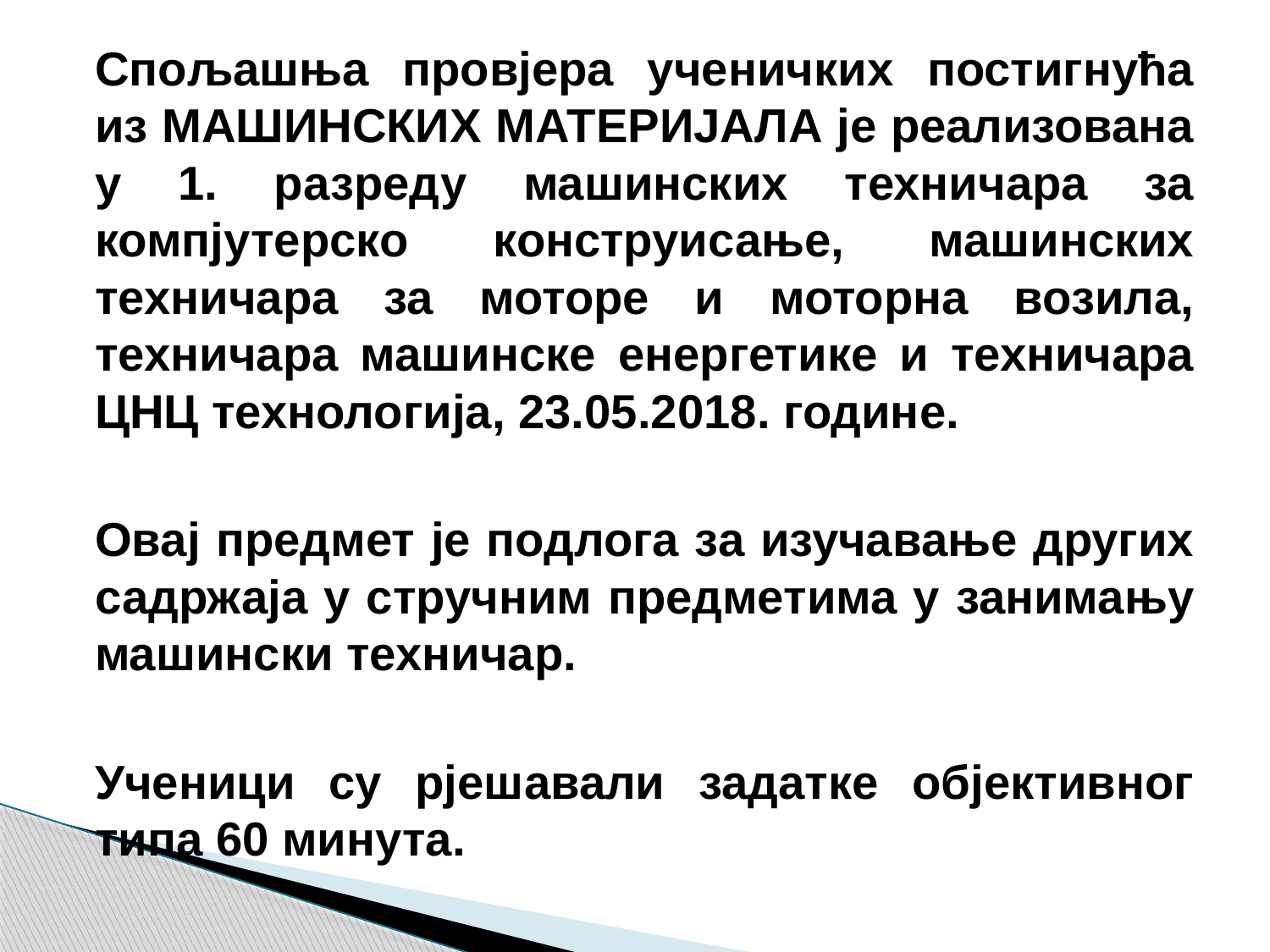

Спољашња провјера ученичких постигнућа из МАШИНСКИХ МАТЕРИЈАЛА је реализована у 1. разреду машинских техничара за компјутерско конструисање, машинских техничара за моторе и моторна возила, техничара машинске енергетике и техничара ЦНЦ технологија, 23.05.2018. године.

	Овај предмет је подлога за изучавање других садржаја у стручним предметима у занимању машински техничар.

	Ученици су рјешавали задатке објективног типа 60 минута.